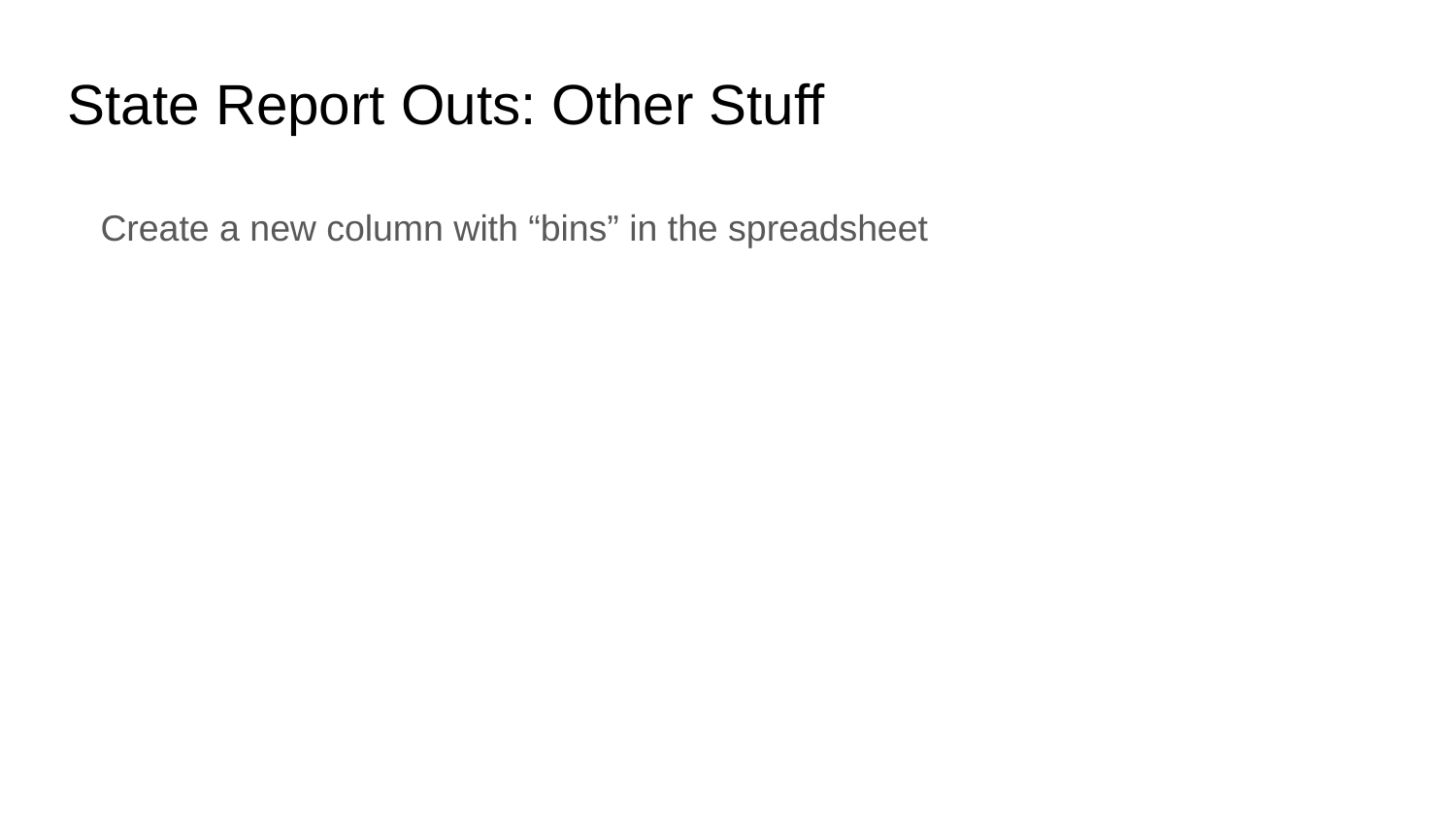

# State Report Outs: Other Stuff
Create a new column with “bins” in the spreadsheet